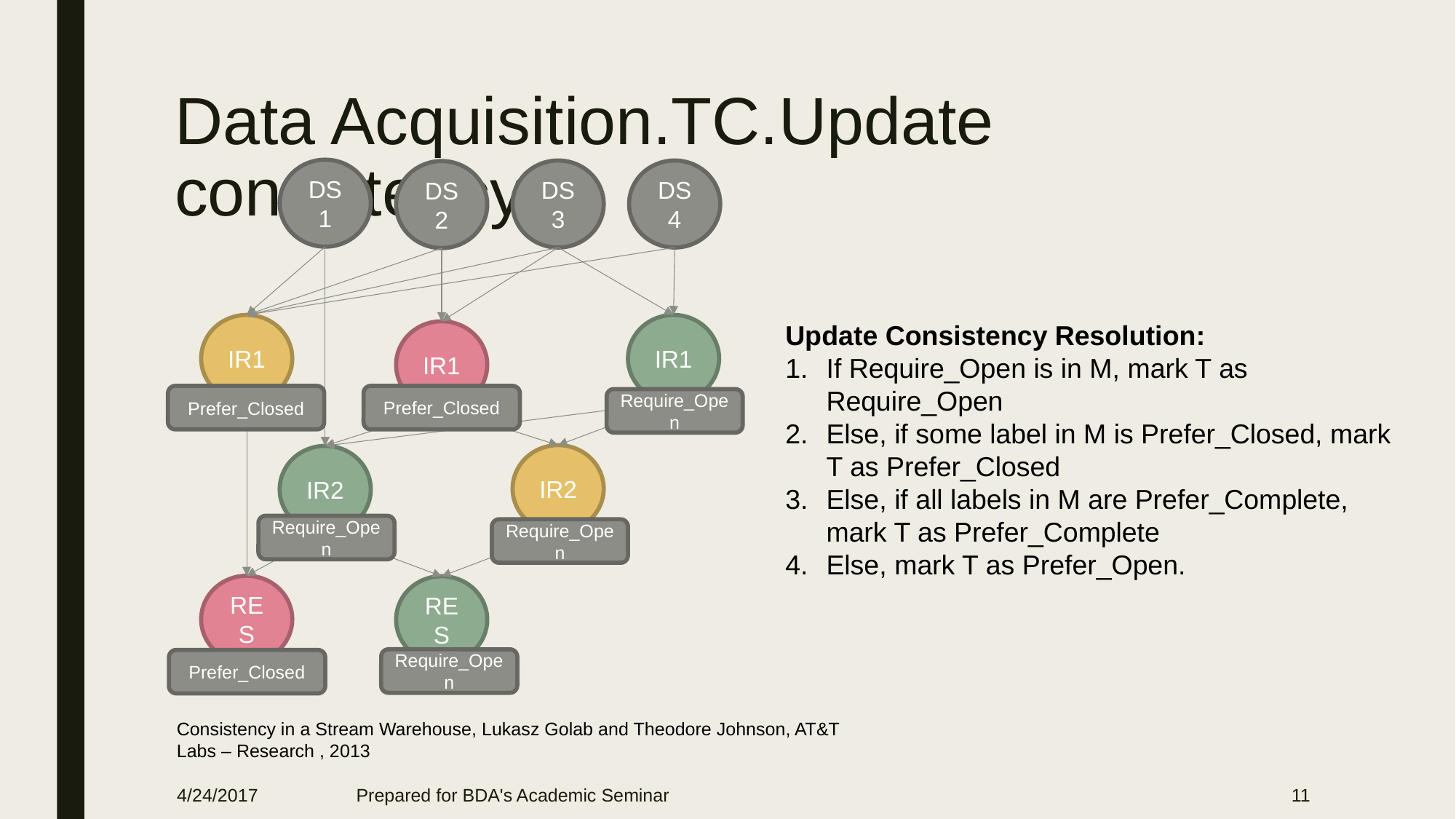

# Data Acquisition.TC.Update consistency
DS1
DS3
DS4
DS2
IR1
IR1
IR1
IR2
IR2
RES
RES
Update Consistency Resolution:
If Require_Open is in M, mark T as Require_Open
Else, if some label in M is Prefer_Closed, mark T as Prefer_Closed
Else, if all labels in M are Prefer_Complete, mark T as Prefer_Complete
Else, mark T as Prefer_Open.
Prefer_Closed
Prefer_Closed
Require_Open
Require_Open
Require_Open
Require_Open
Prefer_Closed
Consistency in a Stream Warehouse, Lukasz Golab and Theodore Johnson, AT&T Labs – Research , 2013
4/24/2017
Prepared for BDA's Academic Seminar
11